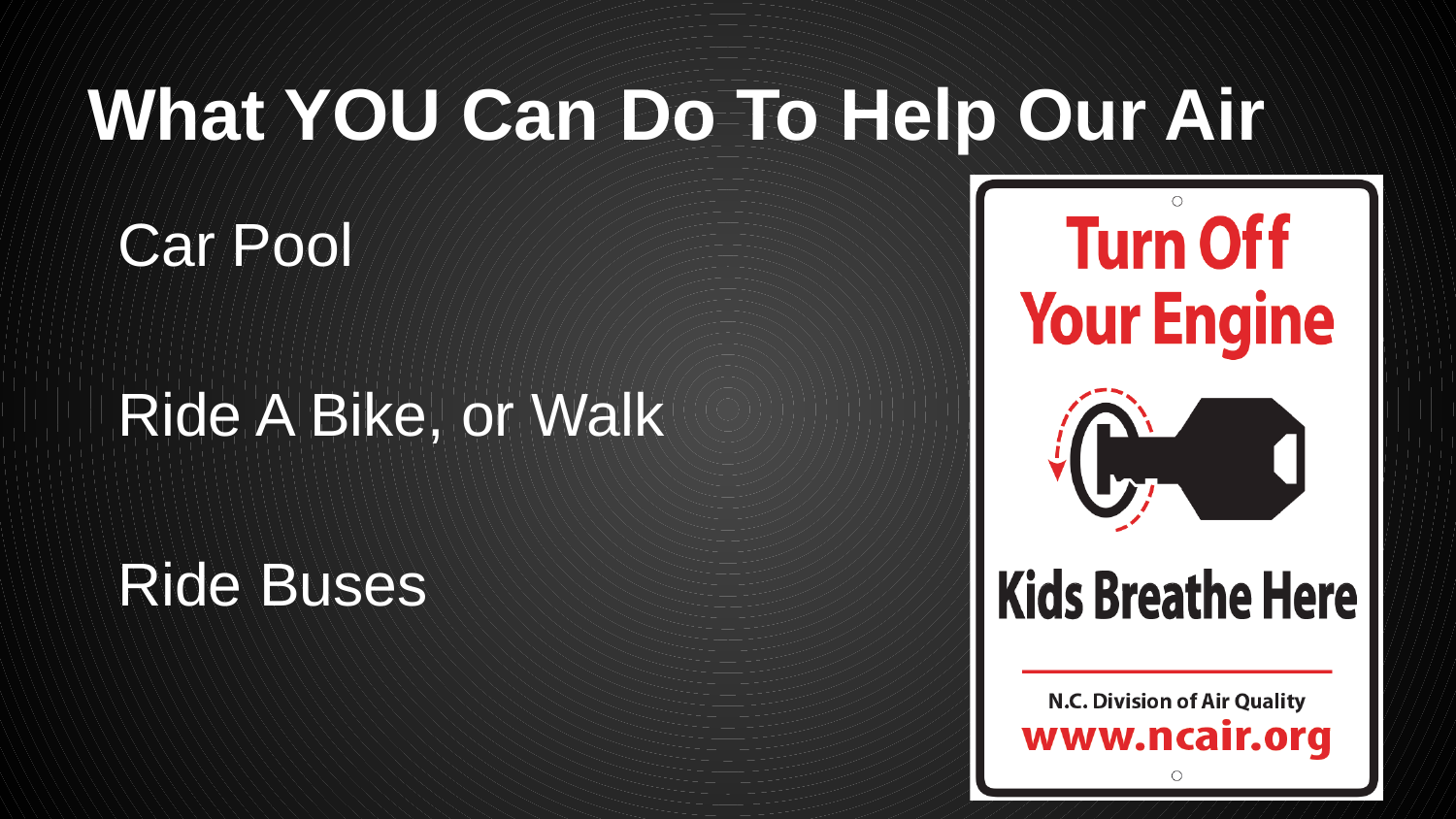

# What YOU Can Do To Help Our Air

Car Pool

Ride A Bike, or Walk

Ride Buses